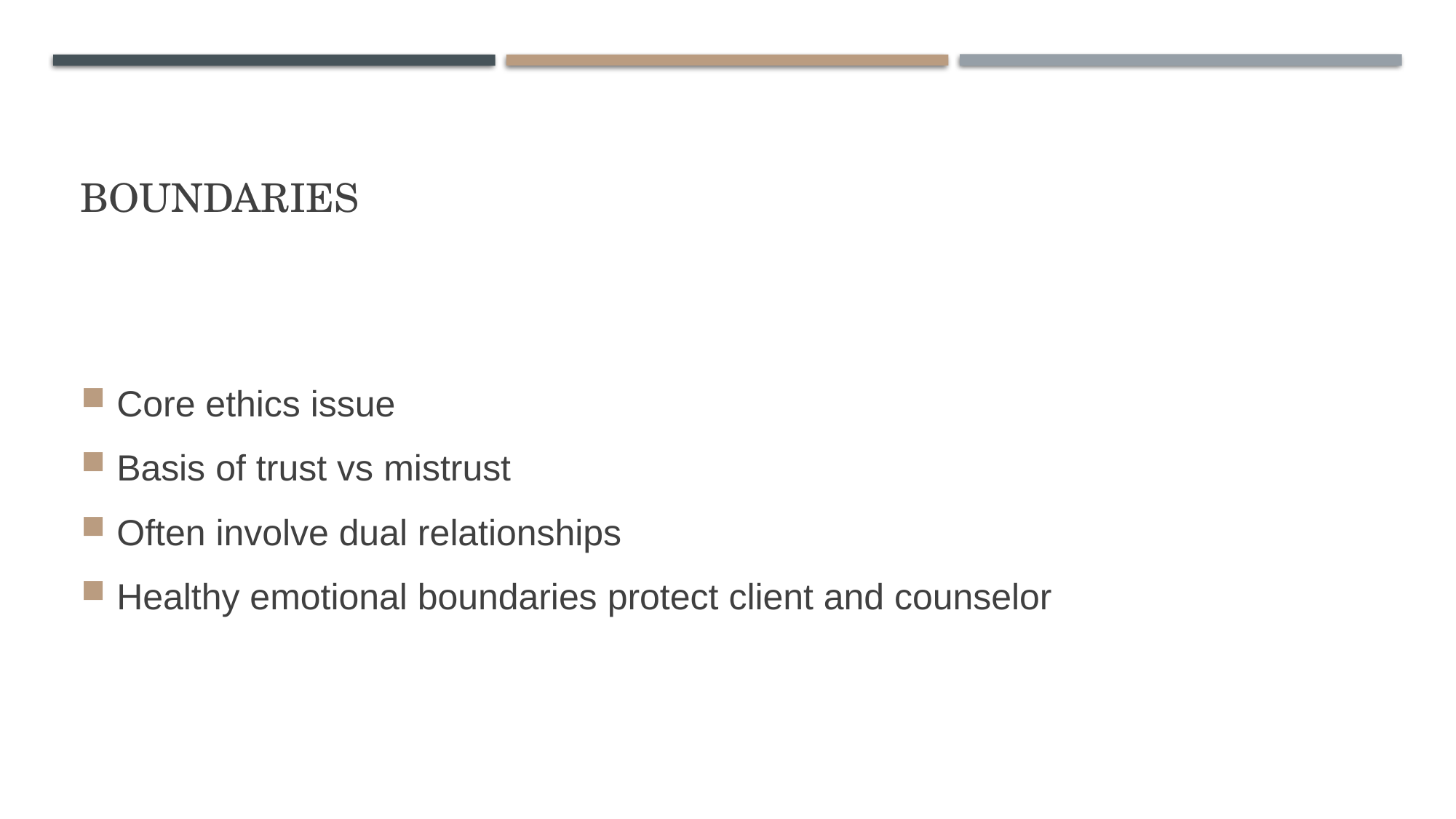

# boundaries
Core ethics issue
Basis of trust vs mistrust
Often involve dual relationships
Healthy emotional boundaries protect client and counselor